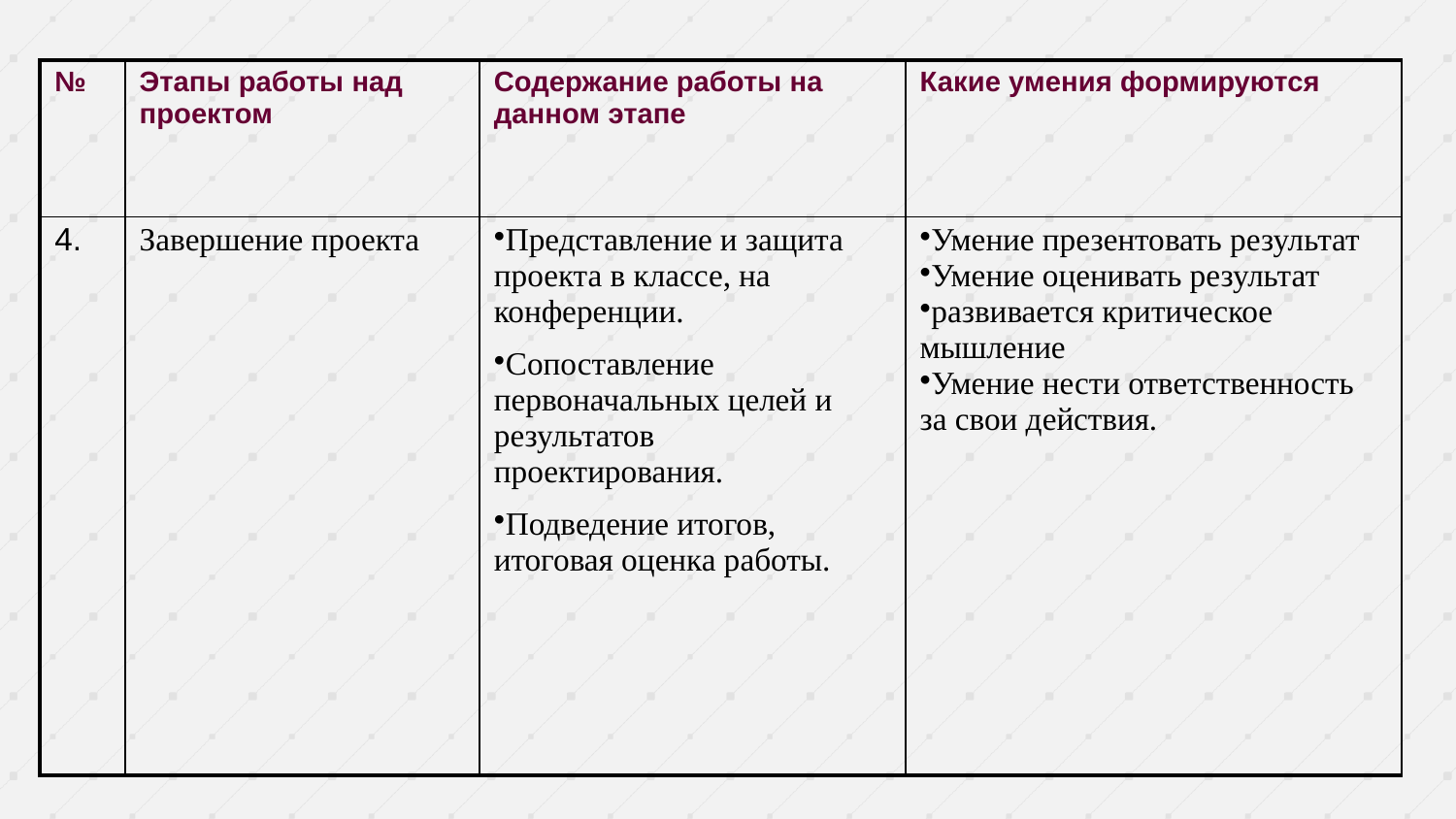

| № | Этапы работы над проектом | Содержание работы на данном этапе | Какие умения формируются |
| --- | --- | --- | --- |
| 4. | Завершение проекта | Представление и защита проекта в классе, на конференции. Сопоставление первоначальных целей и результатов проектирования. Подведение итогов, итоговая оценка работы. | Умение презентовать результат Умение оценивать результат развивается критическое мышление Умение нести ответственность за свои действия. |